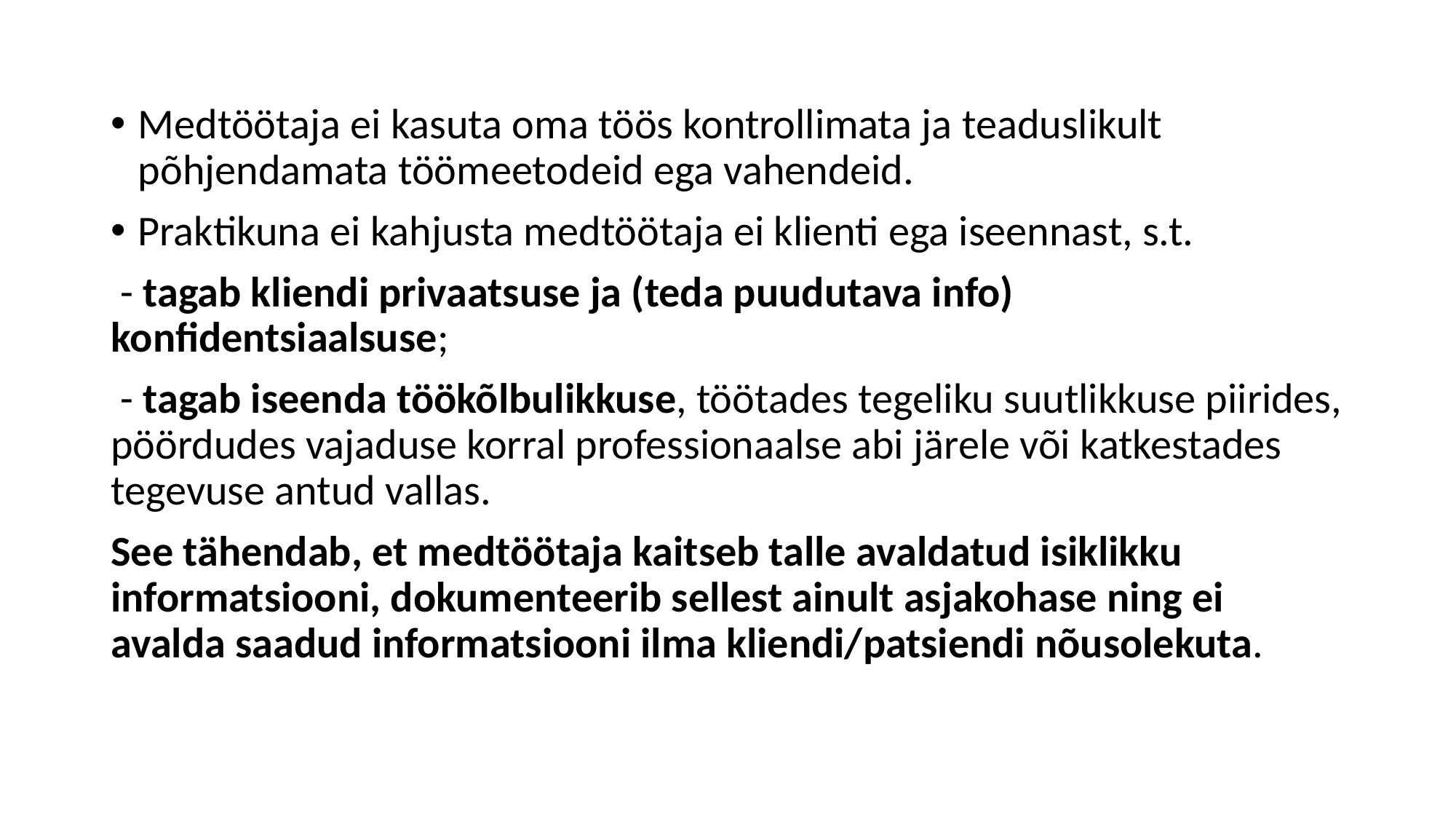

Medtöötaja ei kasuta oma töös kontrollimata ja teaduslikult põhjendamata töömeetodeid ega vahendeid.
Praktikuna ei kahjusta medtöötaja ei klienti ega iseennast, s.t.
 - tagab kliendi privaatsuse ja (teda puudutava info) konfidentsiaalsuse;
 - tagab iseenda töökõlbulikkuse, töötades tegeliku suutlikkuse piirides, pöördudes vajaduse korral professionaalse abi järele või katkestades tegevuse antud vallas.
See tähendab, et medtöötaja kaitseb talle avaldatud isiklikku informatsiooni, dokumenteerib sellest ainult asjakohase ning ei avalda saadud informatsiooni ilma kliendi/patsiendi nõusolekuta.